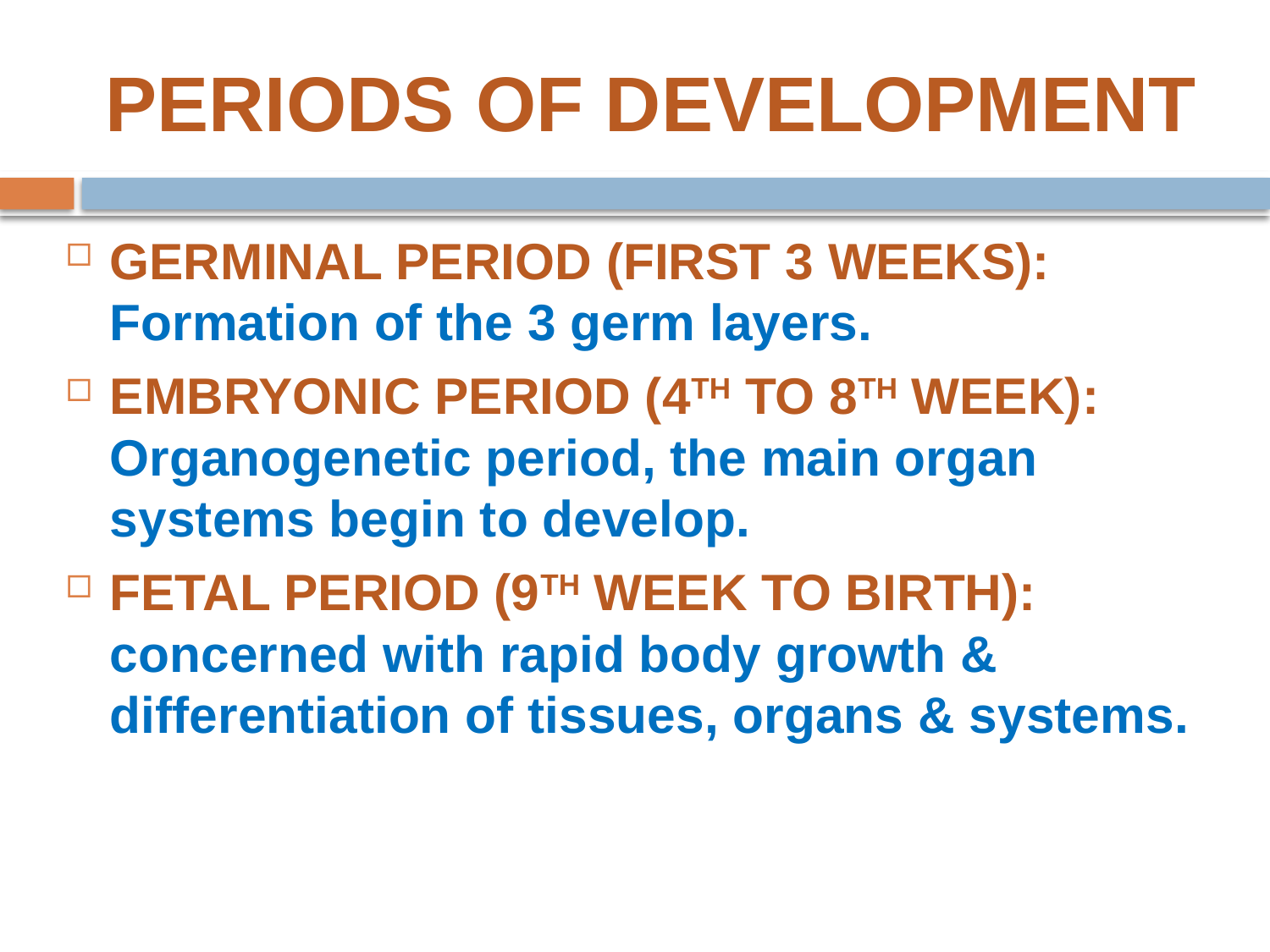

# PERIODS OF DEVELOPMENT
GERMINAL PERIOD (FIRST 3 WEEKS): Formation of the 3 germ layers.
EMBRYONIC PERIOD (4TH TO 8TH WEEK): Organogenetic period, the main organ systems begin to develop.
FETAL PERIOD (9TH WEEK TO BIRTH): concerned with rapid body growth & differentiation of tissues, organs & systems.